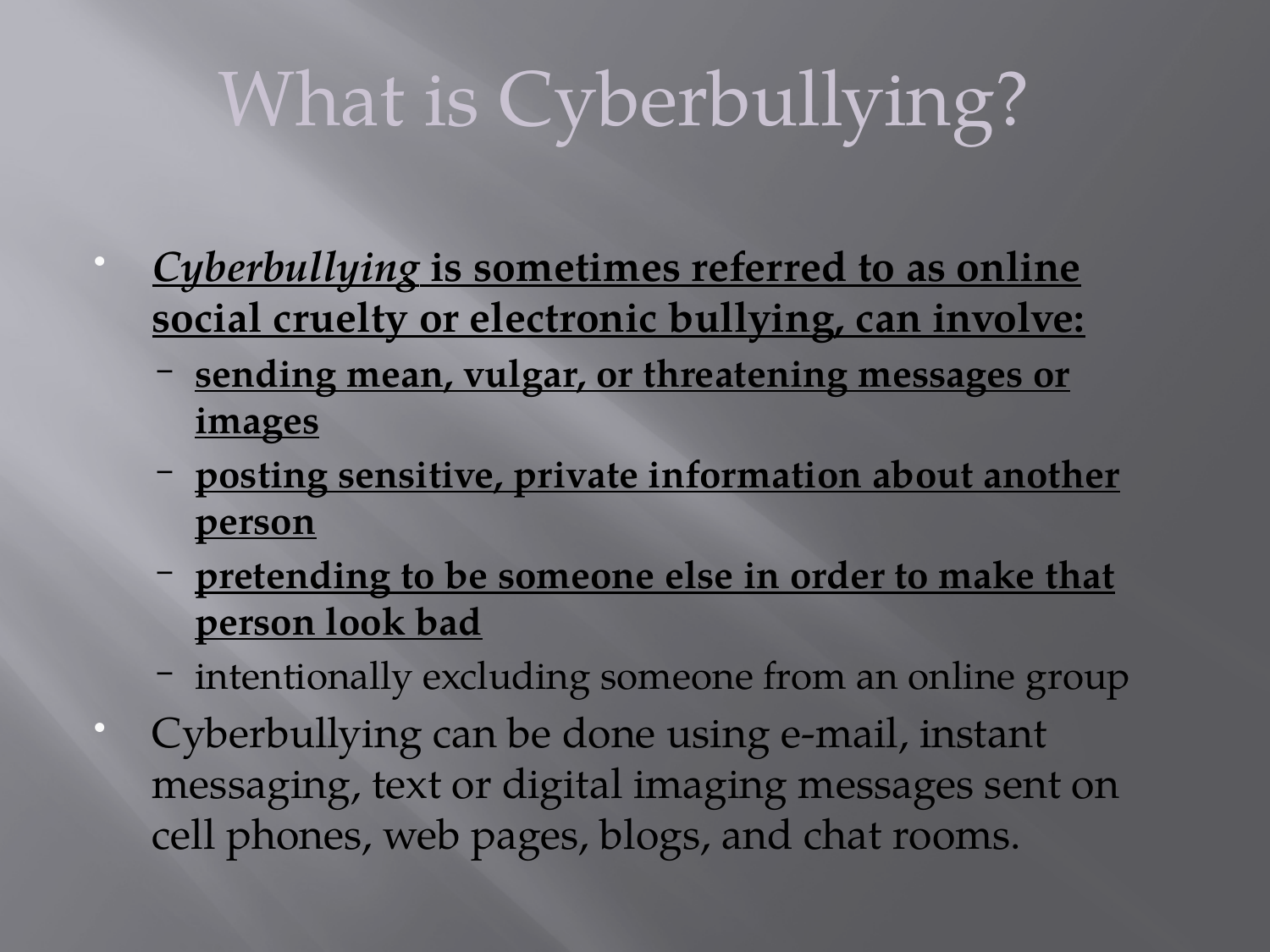

What is Cyberbullying?
Cyberbullying is sometimes referred to as online social cruelty or electronic bullying, can involve:
sending mean, vulgar, or threatening messages or images
posting sensitive, private information about another person
pretending to be someone else in order to make that person look bad
intentionally excluding someone from an online group
Cyberbullying can be done using e-mail, instant messaging, text or digital imaging messages sent on cell phones, web pages, blogs, and chat rooms.